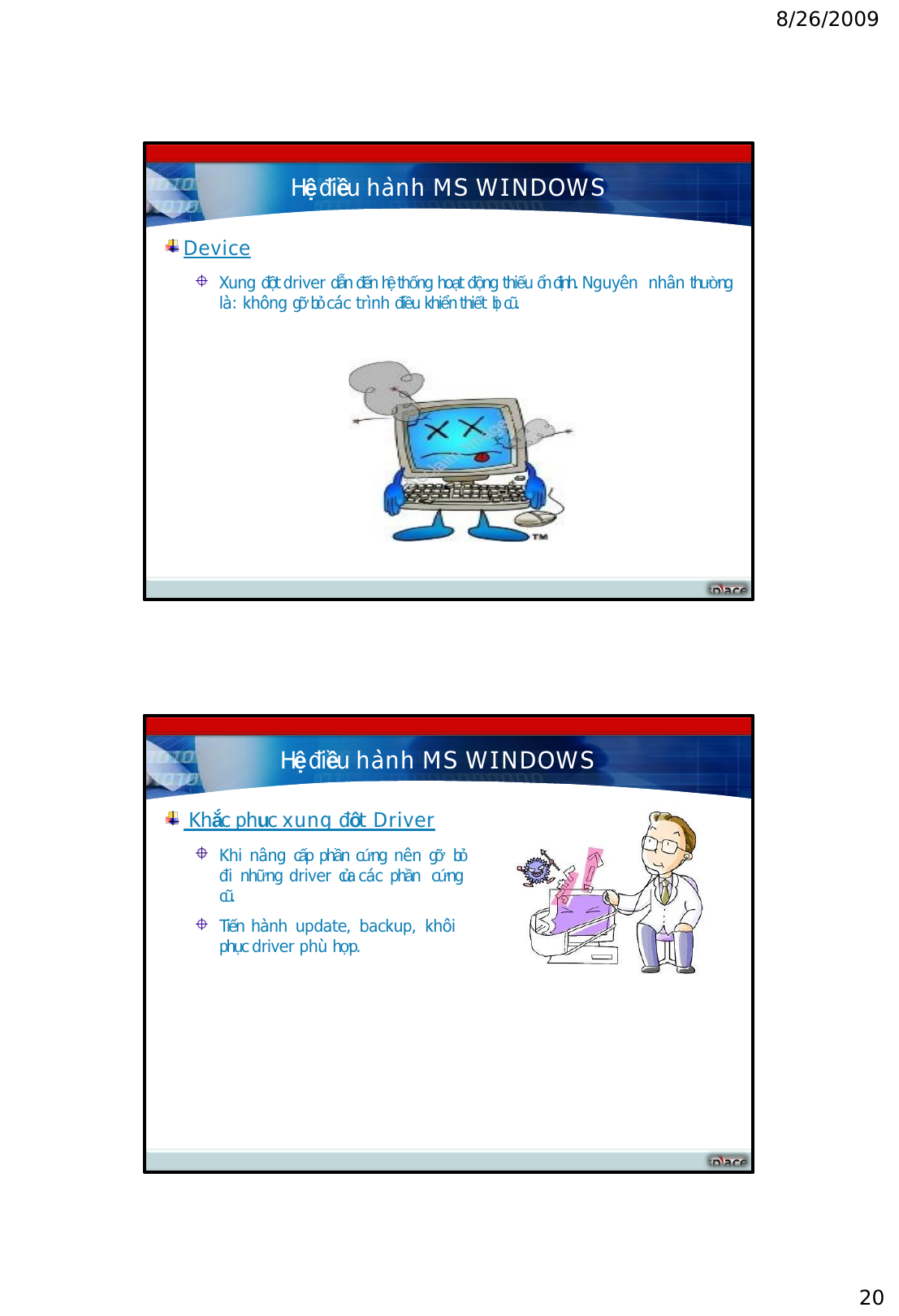

8/26/2009

Hệ điều hành MS WINDOWS

Device
Xung đột driver dẫn đến hệ thống hoạt động thiếu ổn định. Nguyên  nhân thường là: không gỡ bỏ các trình điều khiển thiết bị cũ.

Hệ điều hành MS WINDOWS

 Khắc phục xung đột Driver
Khi nâng cấp phần cứng nên gỡ  bỏ đi những driver của các phần  cứng cũ.
Tiến hành update, backup, khôi  phục driver phù hợp.

20